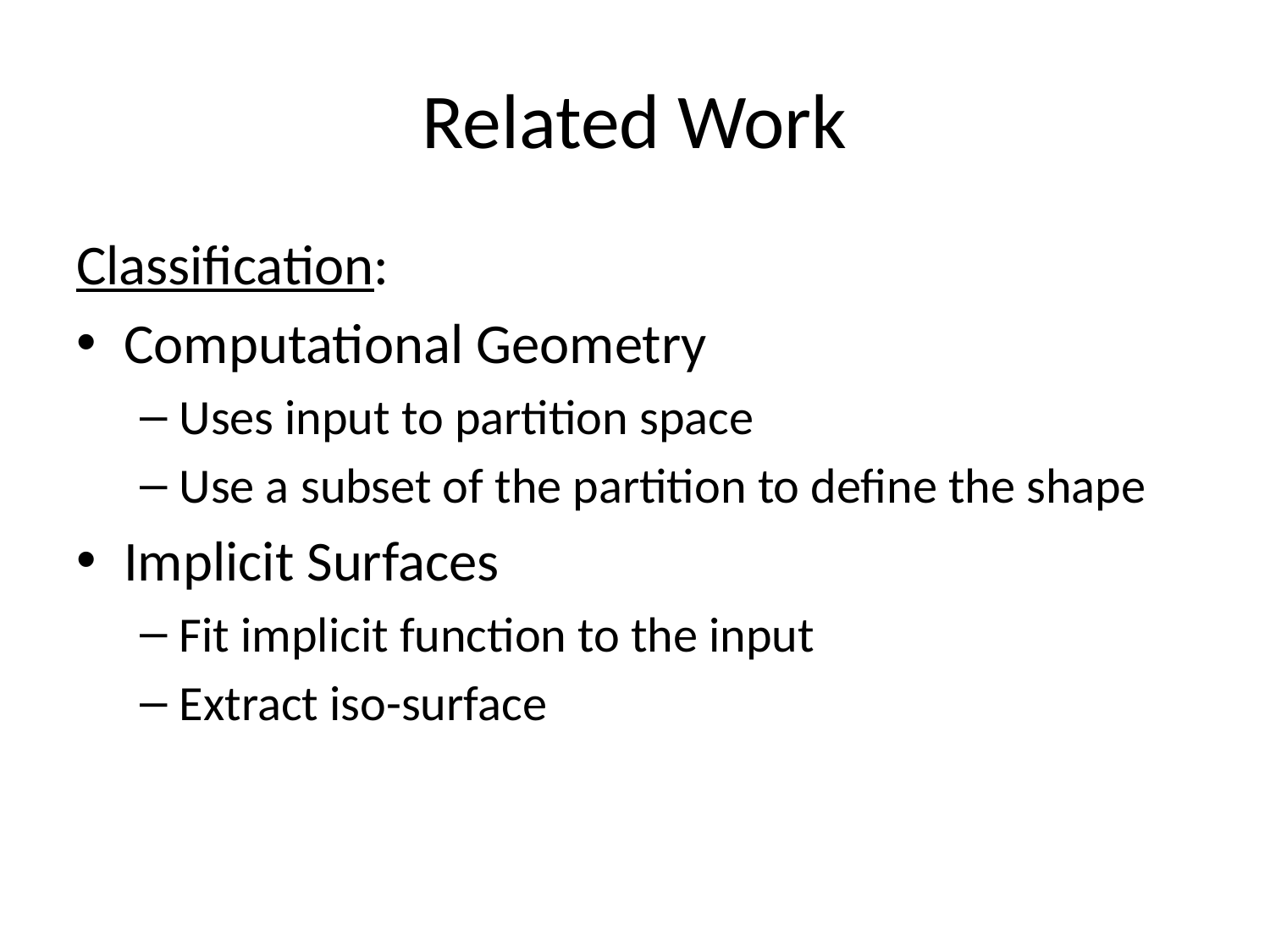

# Related Work
Classification:
Computational Geometry
Uses input to partition space
Use a subset of the partition to define the shape
Implicit Surfaces
Fit implicit function to the input
Extract iso-surface